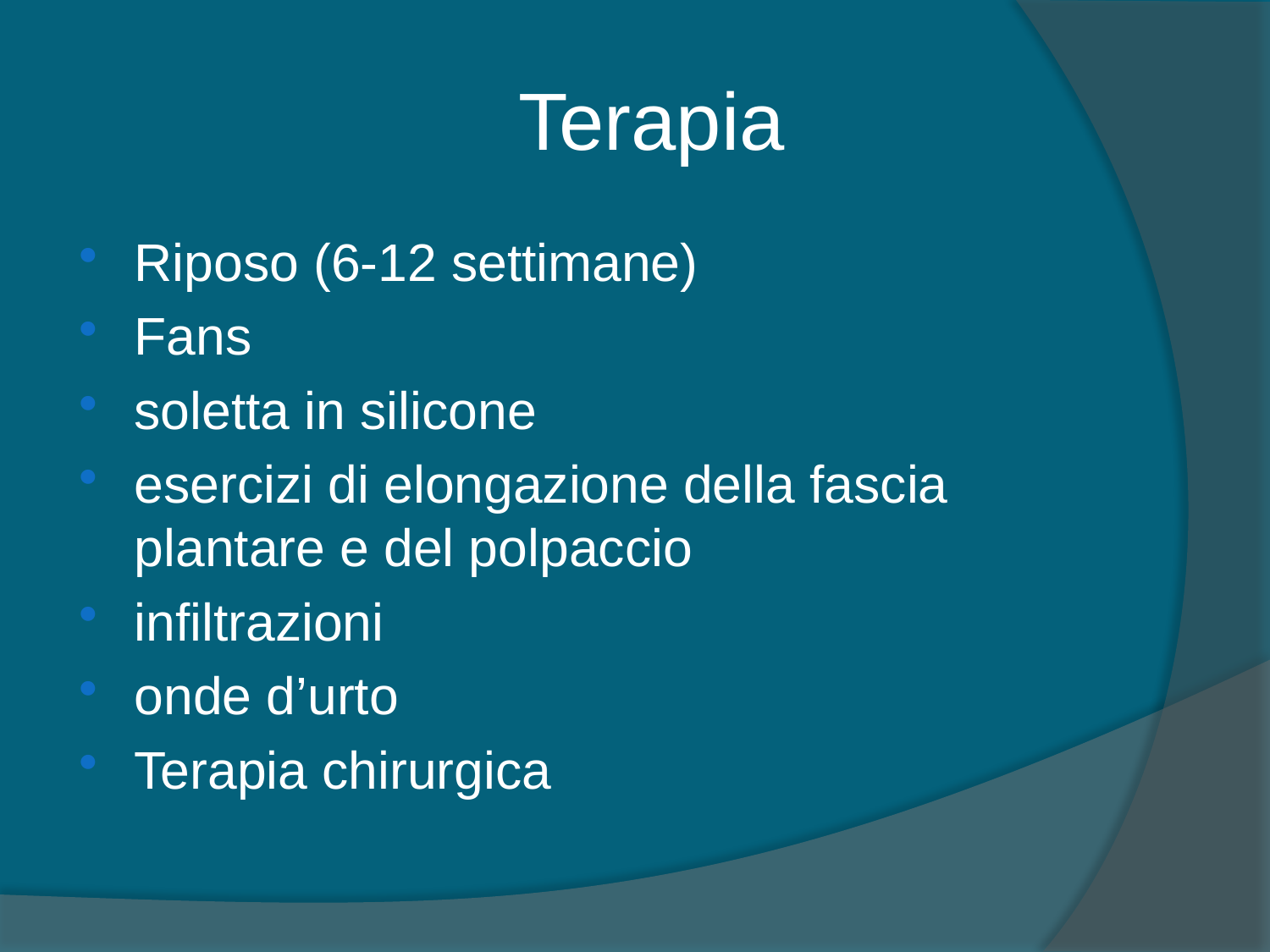

# Terapia
Riposo (6-12 settimane)
Fans
soletta in silicone
esercizi di elongazione della fascia plantare e del polpaccio
infiltrazioni
onde d’urto
Terapia chirurgica